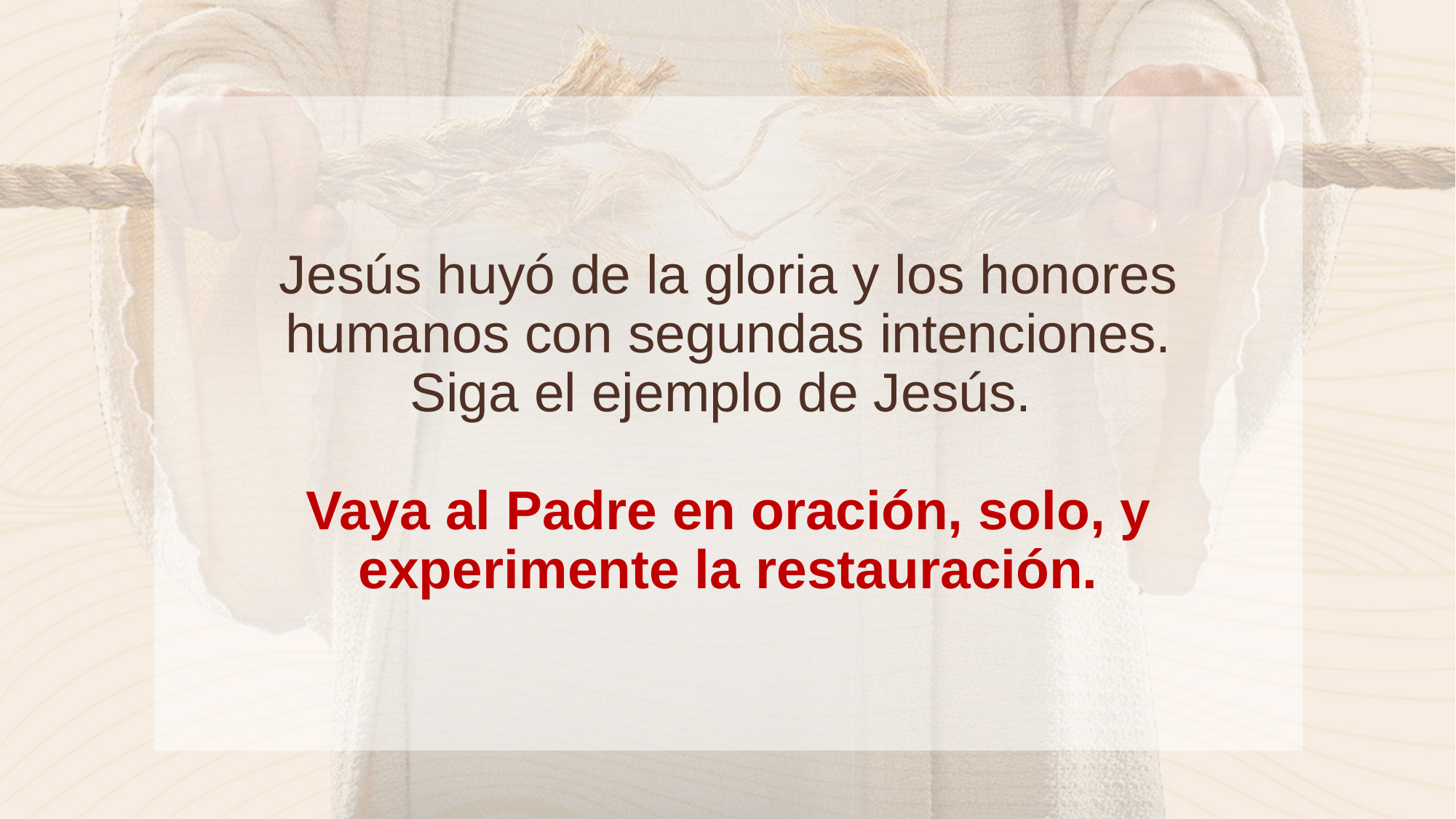

Jesús huyó de la gloria y los honores humanos con segundas intenciones. Siga el ejemplo de Jesús.

Vaya al Padre en oración, solo, y experimente la restauración.